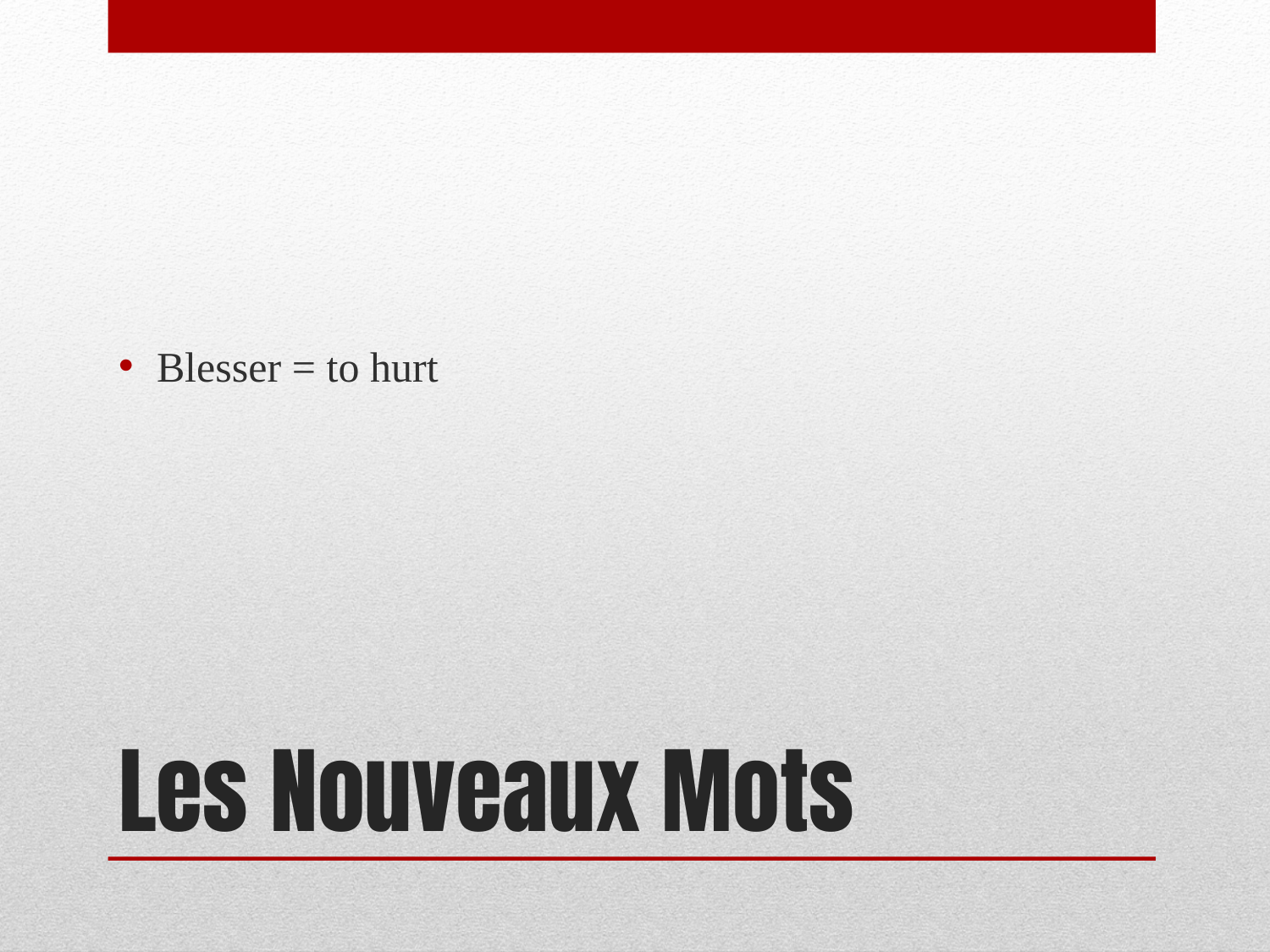

Blesser = to hurt
# Les Nouveaux Mots